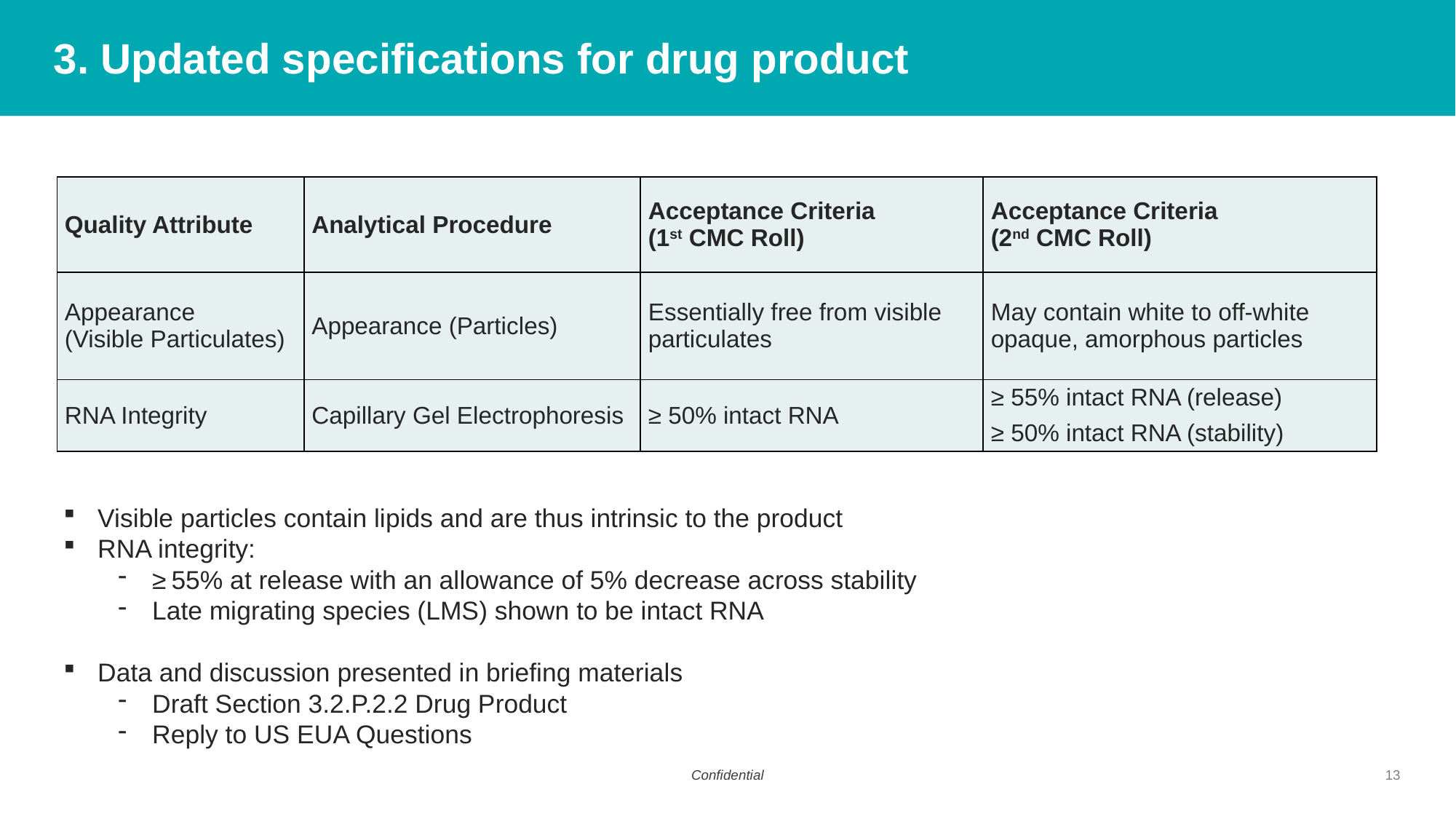

# 3. Updated specifications for drug product
| Quality Attribute | Analytical Procedure | Acceptance Criteria (1st CMC Roll) | Acceptance Criteria (2nd CMC Roll) |
| --- | --- | --- | --- |
| Appearance (Visible Particulates) | Appearance (Particles) | Essentially free from visible particulates | May contain white to off-white opaque, amorphous particles |
| RNA Integrity | Capillary Gel Electrophoresis | ≥ 50% intact RNA | ≥ 55% intact RNA (release) ≥ 50% intact RNA (stability) |
Visible particles contain lipids and are thus intrinsic to the product
RNA integrity:
≥ 55% at release with an allowance of 5% decrease across stability
Late migrating species (LMS) shown to be intact RNA

Data and discussion presented in briefing materials
Draft Section 3.2.P.2.2 Drug Product
Reply to US EUA Questions